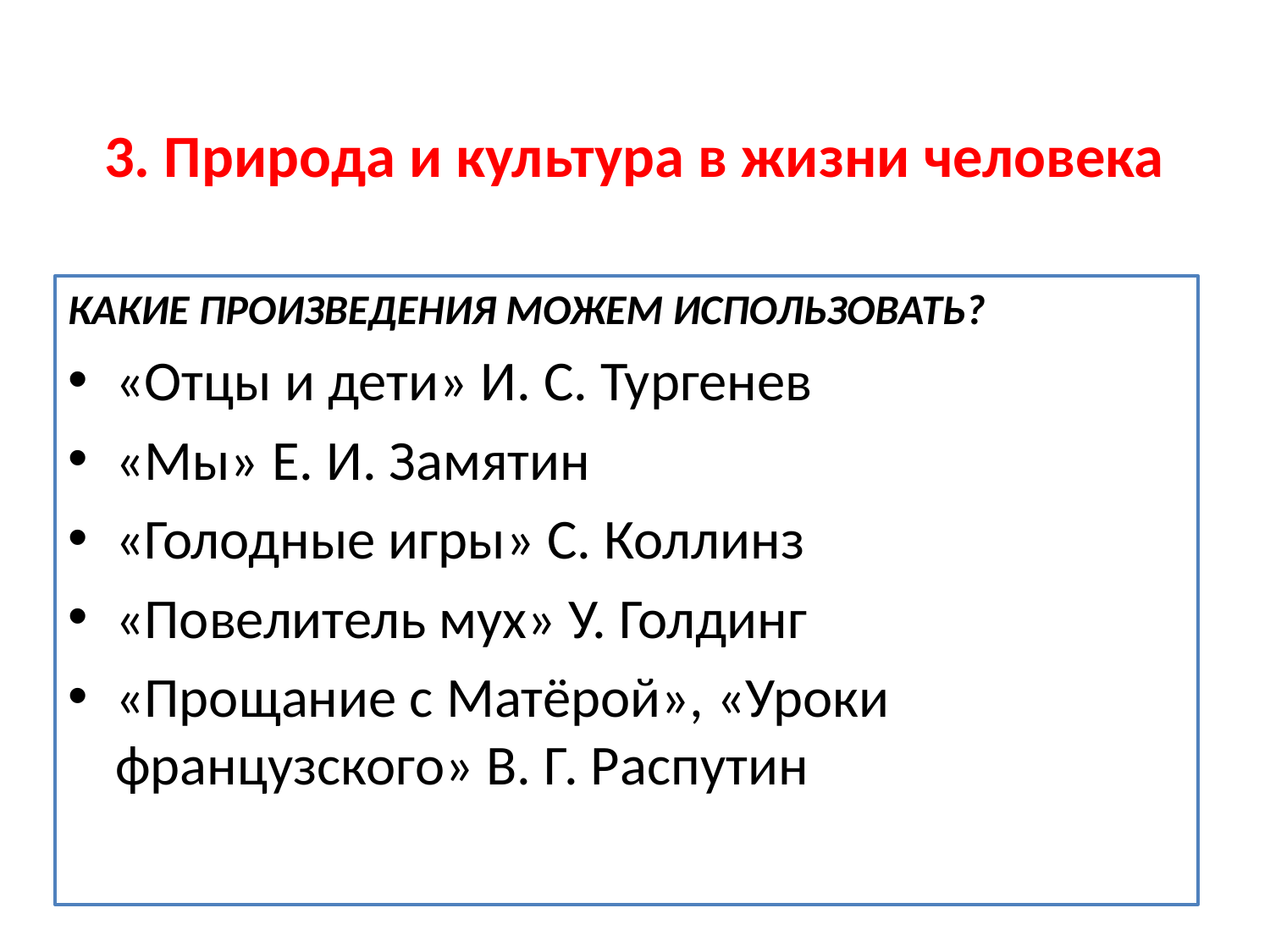

# 3. Природа и культура в жизни человека
КАКИЕ ПРОИЗВЕДЕНИЯ МОЖЕМ ИСПОЛЬЗОВАТЬ?
«Отцы и дети» И. С. Тургенев
«Мы» Е. И. Замятин
«Голодные игры» С. Коллинз
«Повелитель мух» У. Голдинг
«Прощание с Матёрой», «Уроки французского» В. Г. Распутин